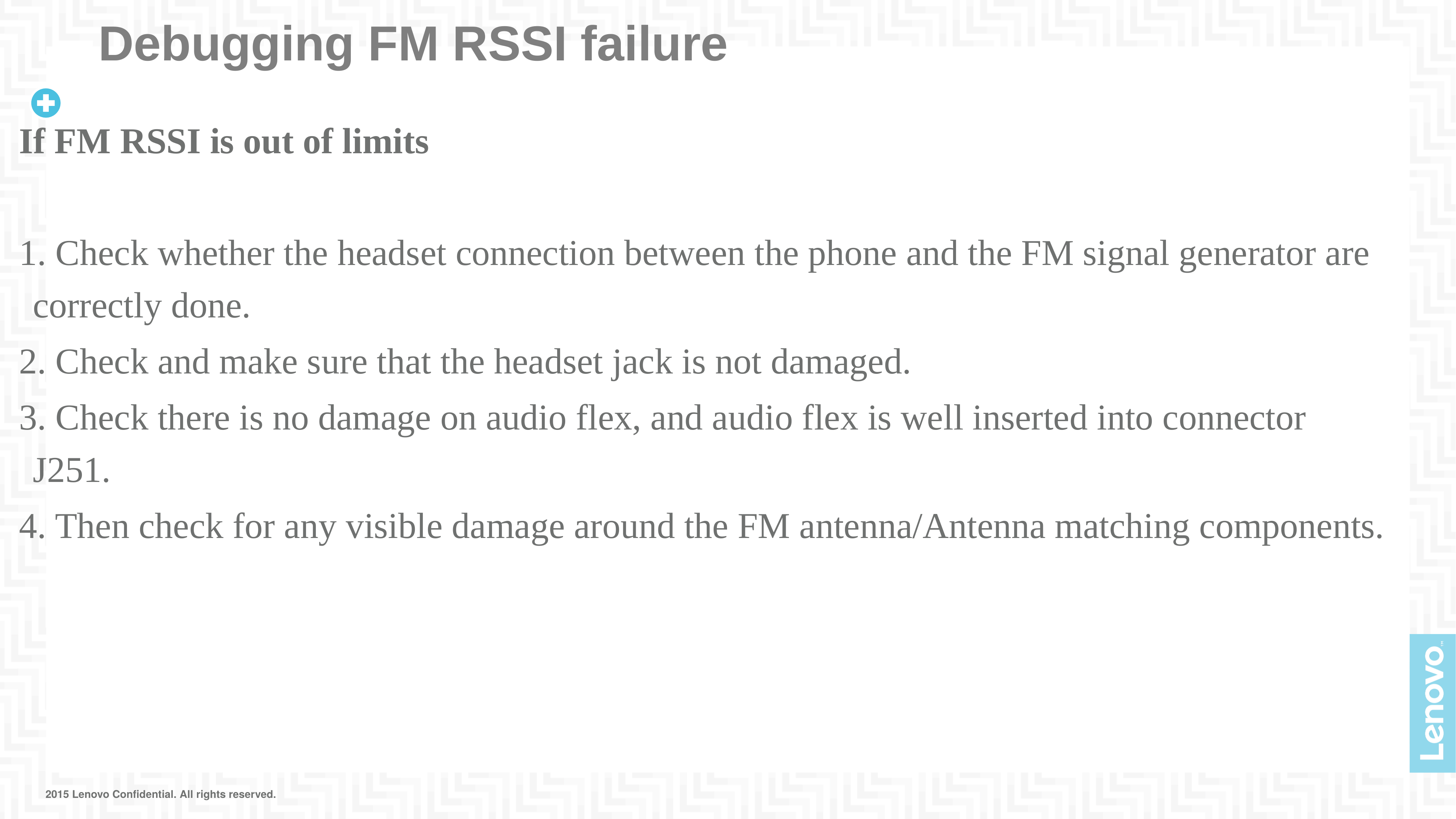

# Debugging FM RSSI failure
If FM RSSI is out of limits

1. Check whether the headset connection between the phone and the FM signal generator are correctly done.
2. Check and make sure that the headset jack is not damaged.
3. Check there is no damage on audio flex, and audio flex is well inserted into connector J251.
4. Then check for any visible damage around the FM antenna/Antenna matching components.